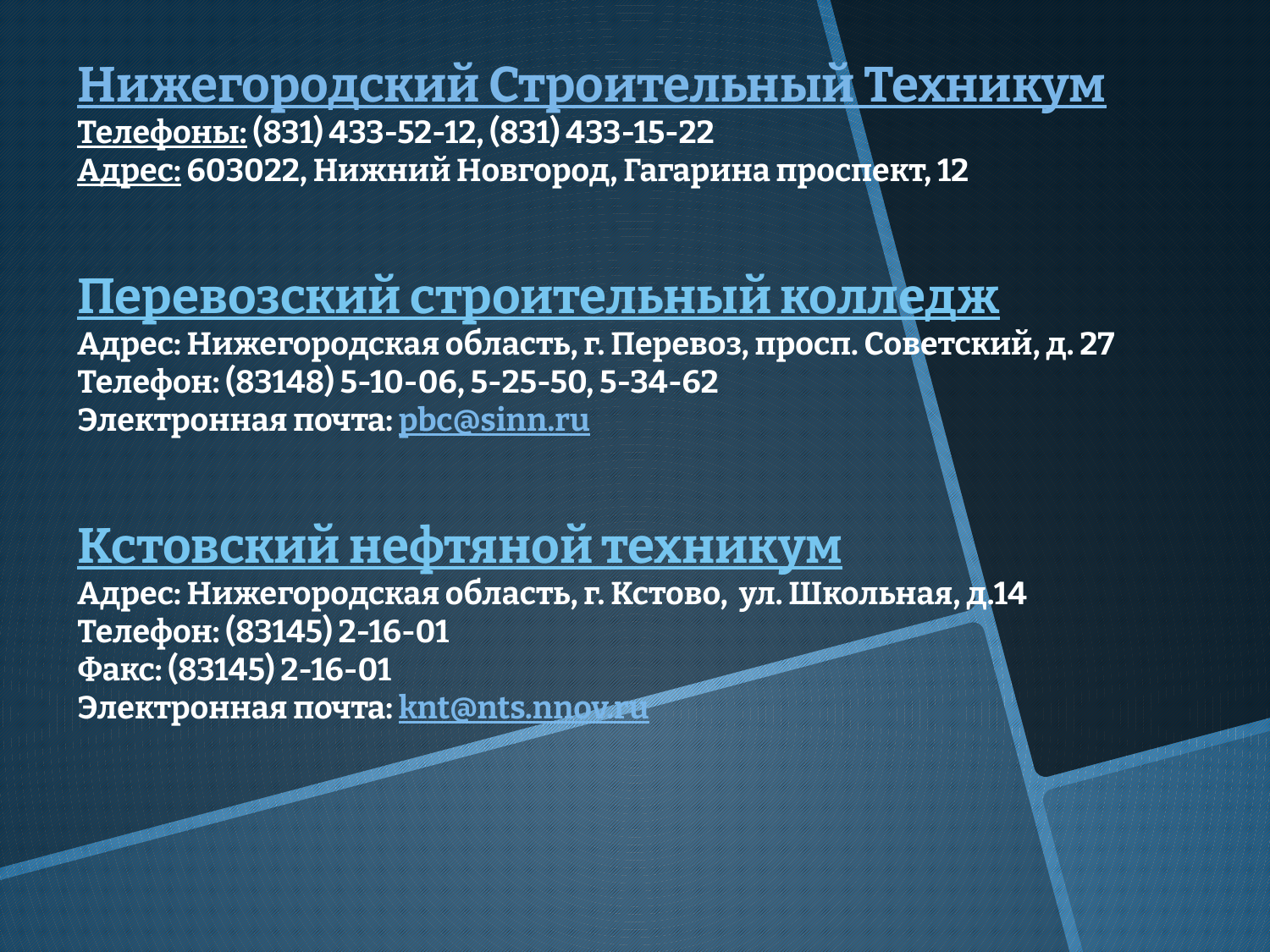

Нижегородский Строительный Техникум
Телефоны: (831) 433-52-12, (831) 433-15-22
Адрес: 603022, Нижний Новгород, Гагарина проспект, 12

Перевозский строительный колледж
Адрес: Нижегородская область, г. Перевоз, просп. Советский, д. 27
Телефон: (83148) 5-10-06, 5-25-50, 5-34-62
Электронная почта: pbc@sinn.ru

Кстовский нефтяной техникум
Адрес: Нижегородская область, г. Кстово,  ул. Школьная, д.14
Телефон: (83145) 2-16-01
Факс: (83145) 2-16-01
Электронная почта: knt@nts.nnov.ru